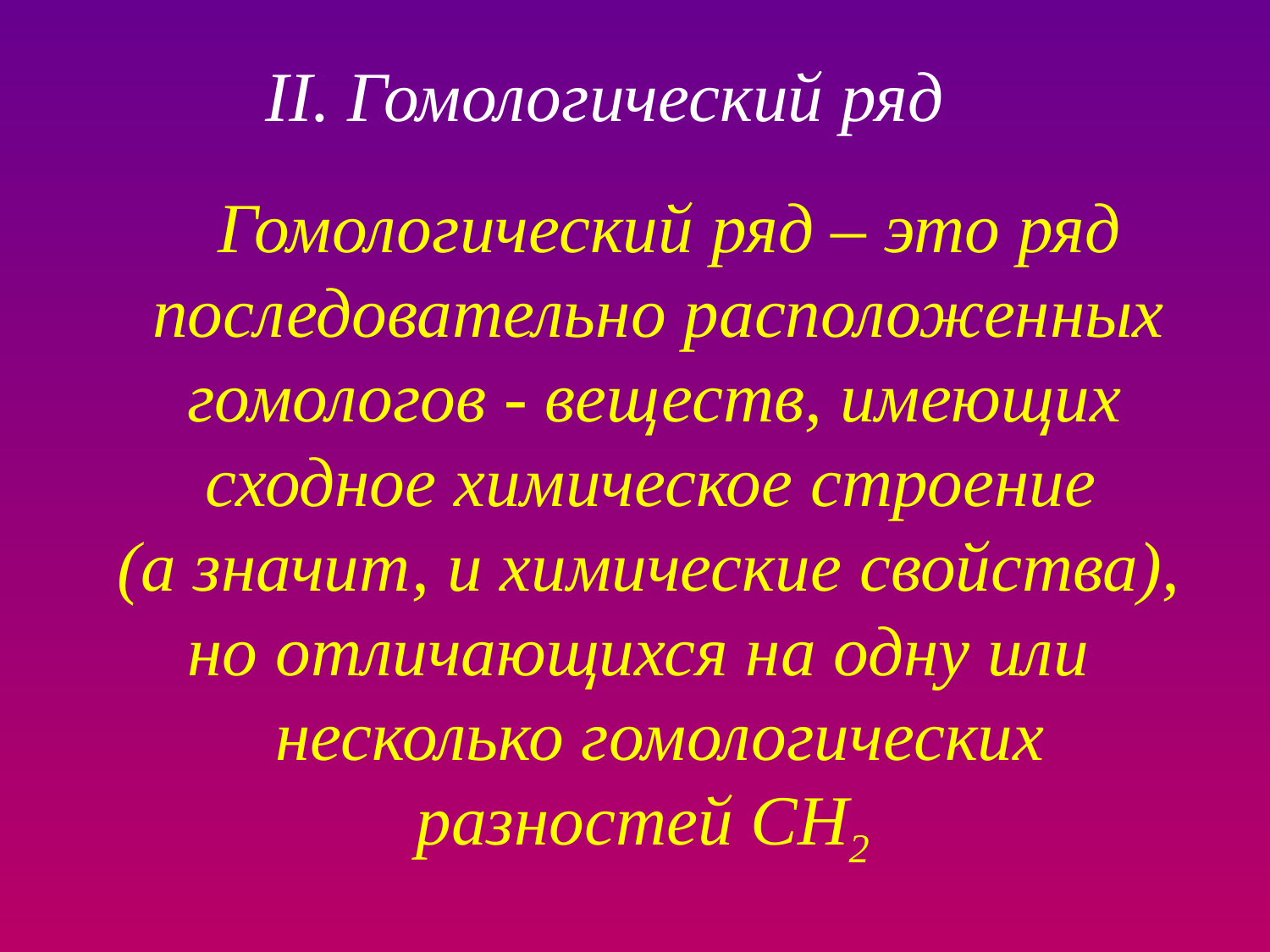

# II. Гомологический ряд
     Гомологический ряд – это ряд
  последовательно расположенных
    гомологов - веществ, имеющих
     сходное химическое строение
(а значит, и химические свойства),
    но отличающихся на одну или
         несколько гомологических
                 разностей СН2